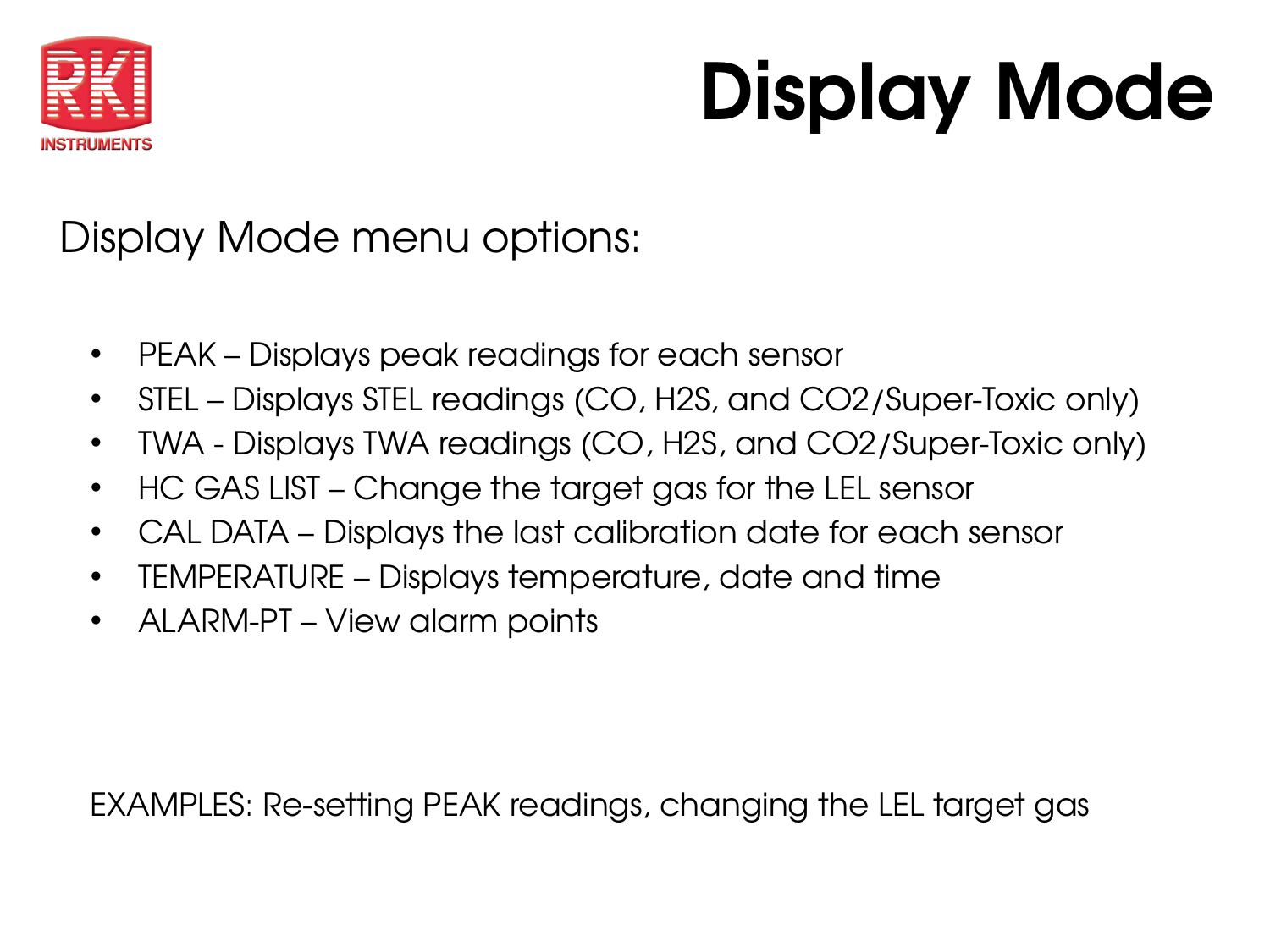

# Display Mode
Display Mode menu options:
PEAK – Displays peak readings for each sensor
STEL – Displays STEL readings (CO, H2S, and CO2/Super-Toxic only)
TWA - Displays TWA readings (CO, H2S, and CO2/Super-Toxic only)
HC GAS LIST – Change the target gas for the LEL sensor
CAL DATA – Displays the last calibration date for each sensor
TEMPERATURE – Displays temperature, date and time
ALARM-PT – View alarm points
EXAMPLES: Re-setting PEAK readings, changing the LEL target gas